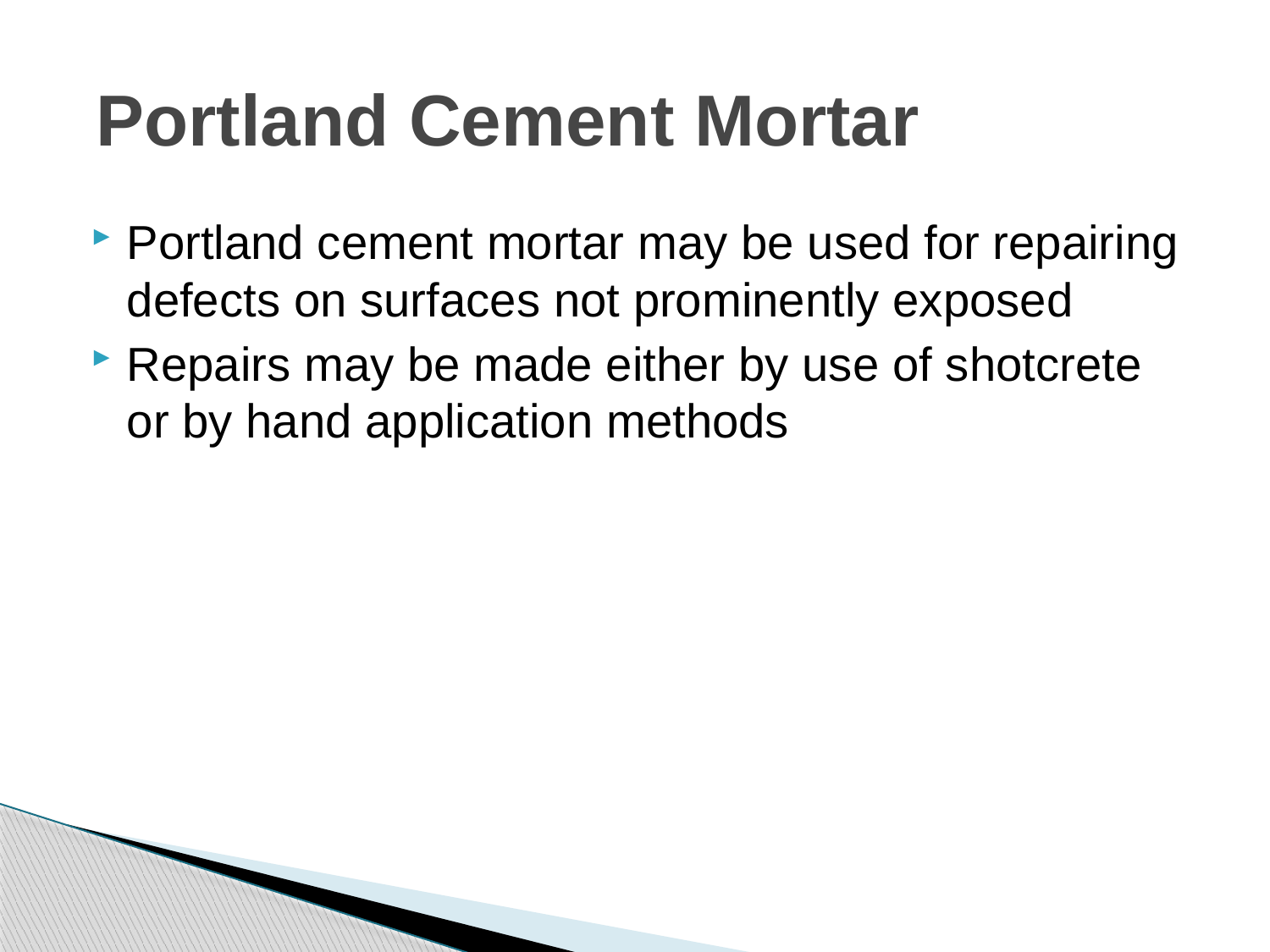

# Portland Cement Mortar
Portland cement mortar may be used for repairing defects on surfaces not prominently exposed
Repairs may be made either by use of shotcrete or by hand application methods